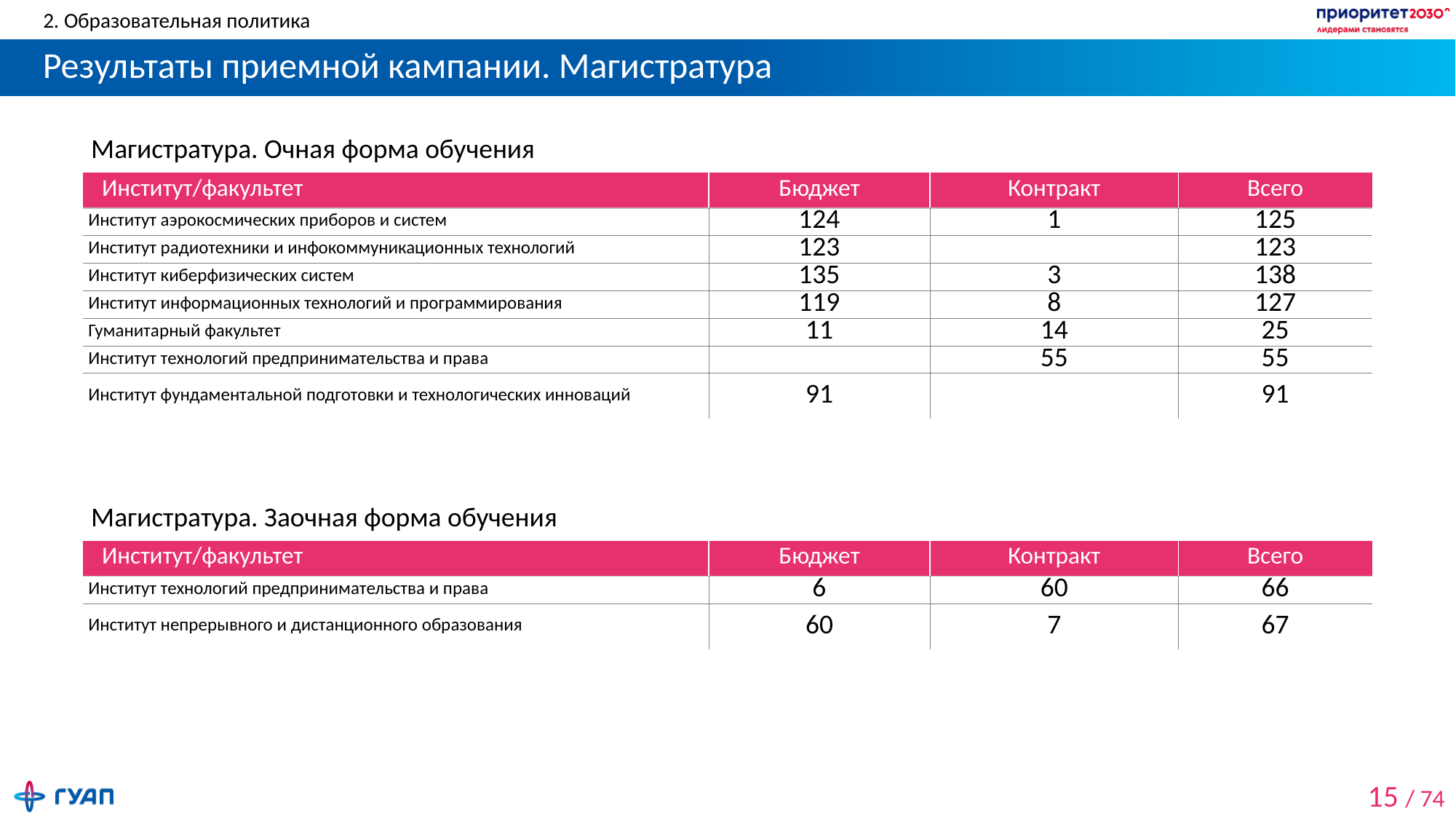

2. Образовательная политика
# Результаты приемной кампании. Магистратура
| Магистратура. Очная форма обучения |  |  |  |
| --- | --- | --- | --- |
| Институт/факультет | Бюджет | Контракт | Всего |
| Институт аэрокосмических приборов и систем | 124 | 1 | 125 |
| Институт радиотехники и инфокоммуникационных технологий | 123 |  | 123 |
| Институт киберфизических систем | 135 | 3 | 138 |
| Институт информационных технологий и программирования | 119 | 8 | 127 |
| Гуманитарный факультет | 11 | 14 | 25 |
| Институт технологий предпринимательства и права |  | 55 | 55 |
| Институт фундаментальной подготовки и технологических инноваций | 91 |  | 91 |
| Магистратура. Заочная форма обучения |  |  |  |
| --- | --- | --- | --- |
| Институт/факультет | Бюджет | Контракт | Всего |
| Институт технологий предпринимательства и права | 6 | 60 | 66 |
| Институт непрерывного и дистанционного образования | 60 | 7 | 67 |